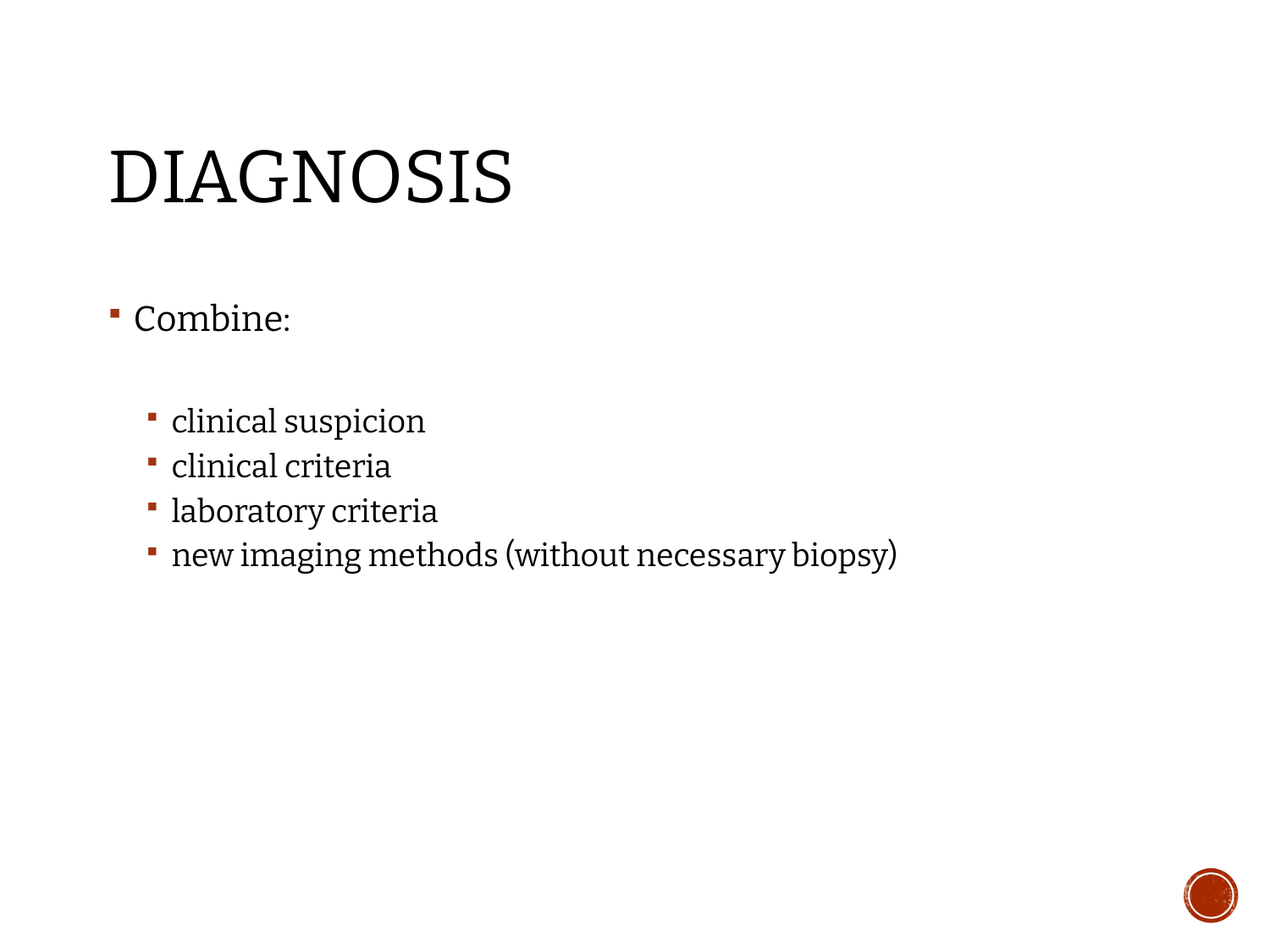

# diagnosis
Combine:

clinical suspicion
clinical criteria
laboratory criteria
new imaging methods (without necessary biopsy)